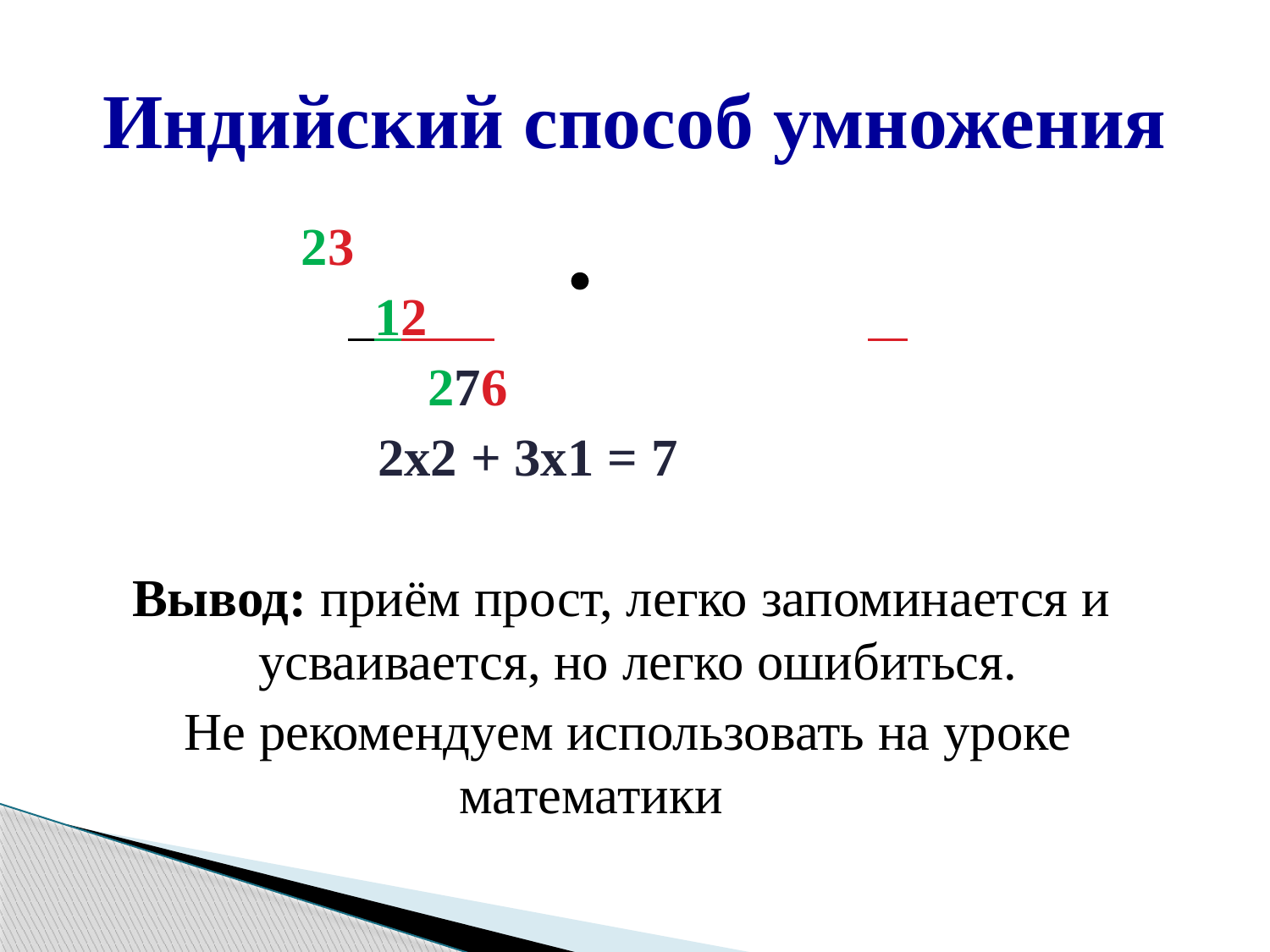

# Индийский способ умножения
  23
  12
276
2х2 + 3х1 = 7

Вывод: приём прост, легко запоминается и  усваивается, но легко ошибиться.
Не рекомендуем использовать на уроке математики